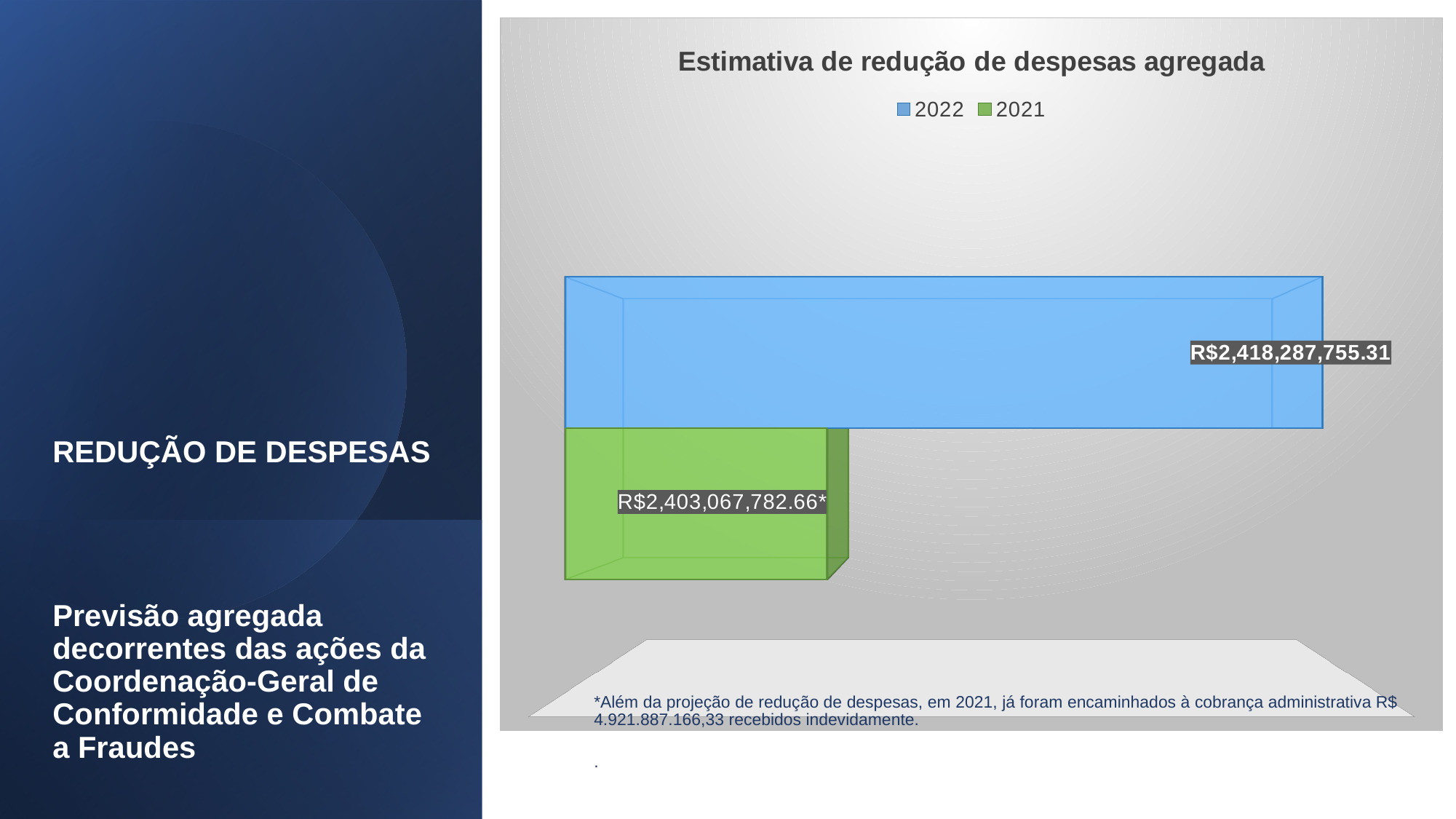

[unsupported chart]

# REDUÇÃO DE DESPESAS Previsão agregada decorrentes das ações da Coordenação-Geral de Conformidade e Combate a Fraudes

*Além da projeção de redução de despesas, em 2021, já foram encaminhados à cobrança administrativa R$ 4.921.887.166,33 recebidos indevidamente.
.